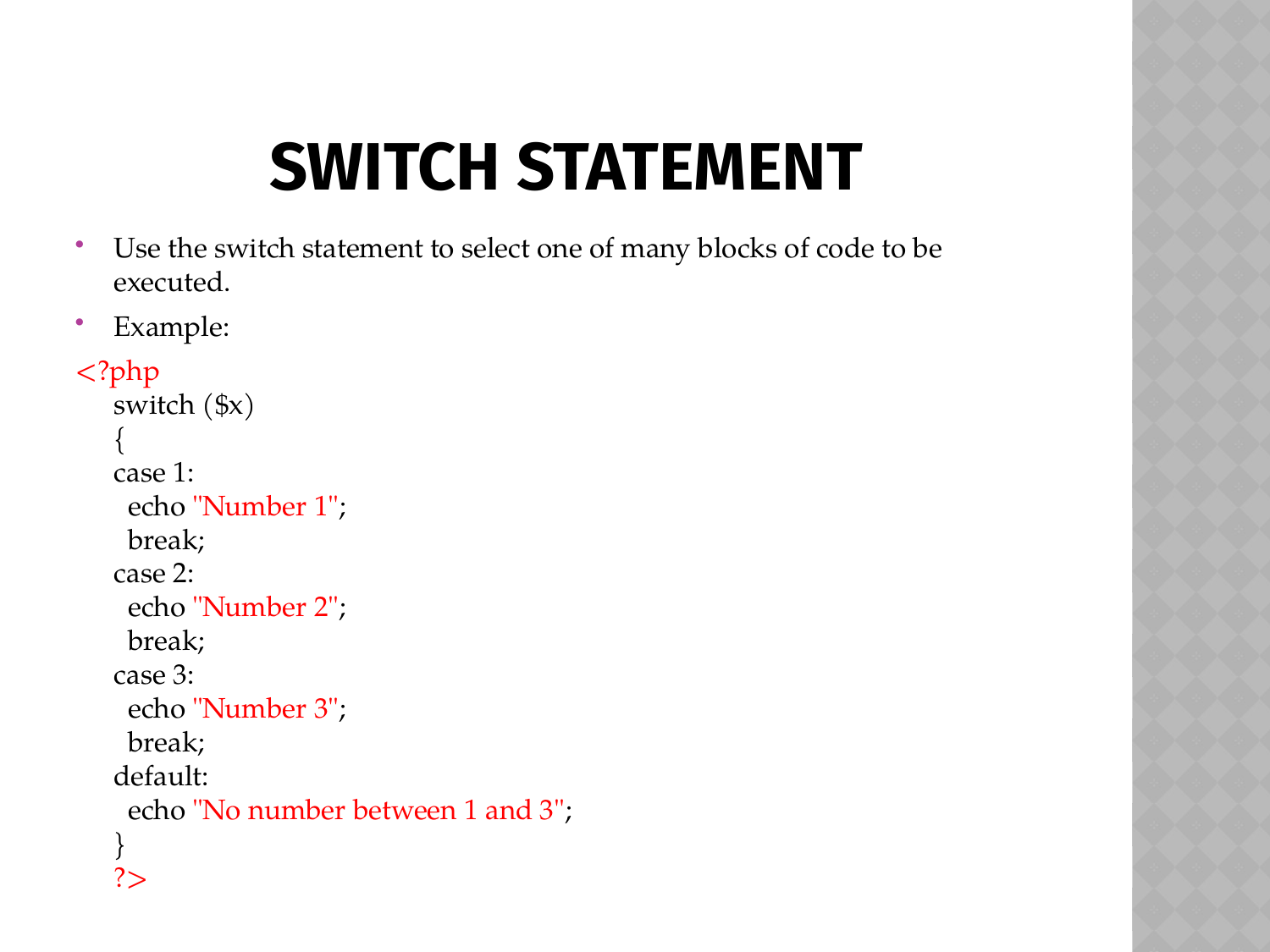

# Switch statement
Use the switch statement to select one of many blocks of code to be executed.
Example:
<?php
switch ($x)
{
case 1:
  echo "Number 1";
  break;
case 2:
  echo "Number 2";
  break;
case 3:
  echo "Number 3";
  break;
default:
  echo "No number between 1 and 3";
}
?>